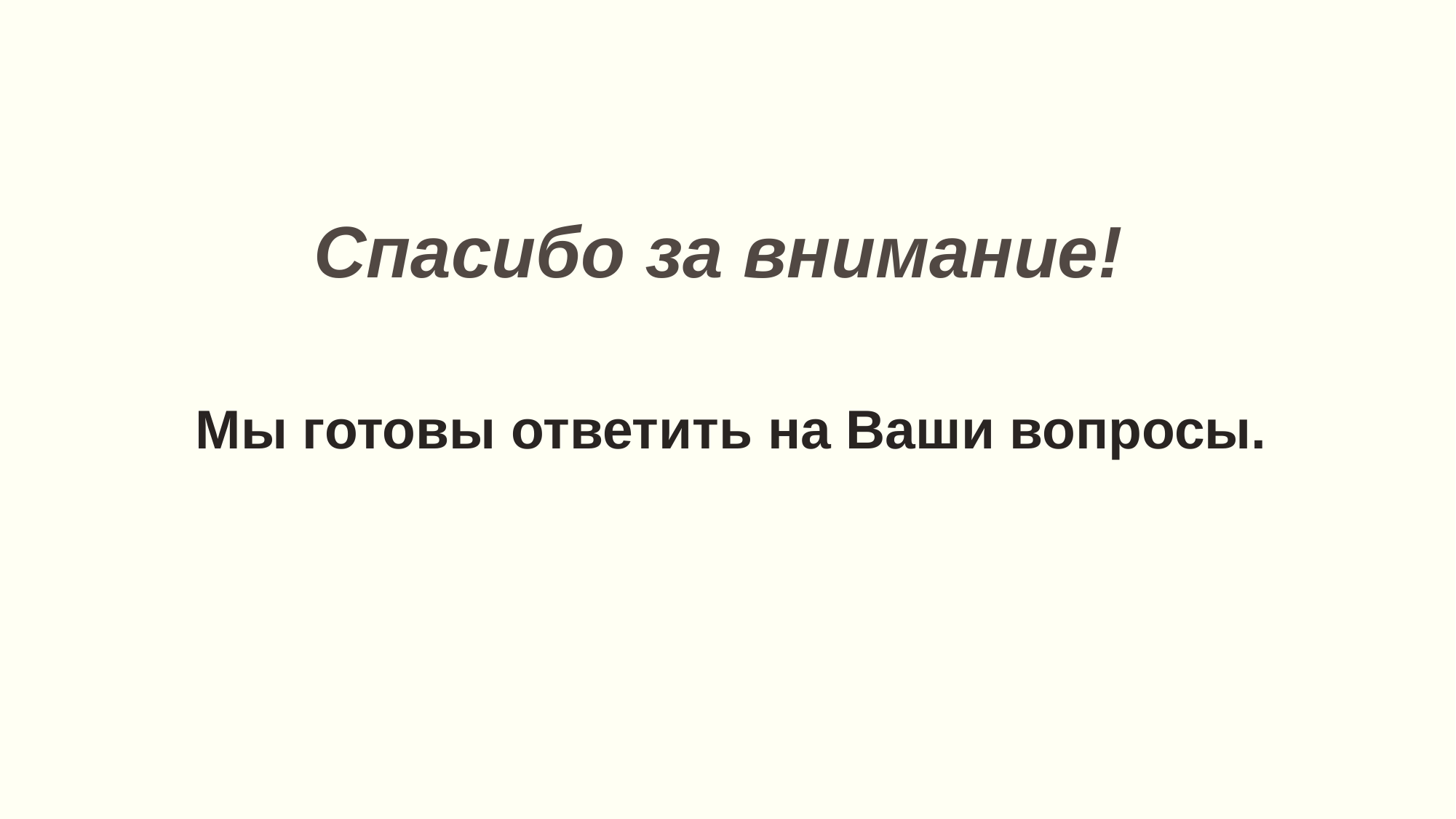

Спасибо за внимание!

   Мы готовы ответить на Ваши вопросы.